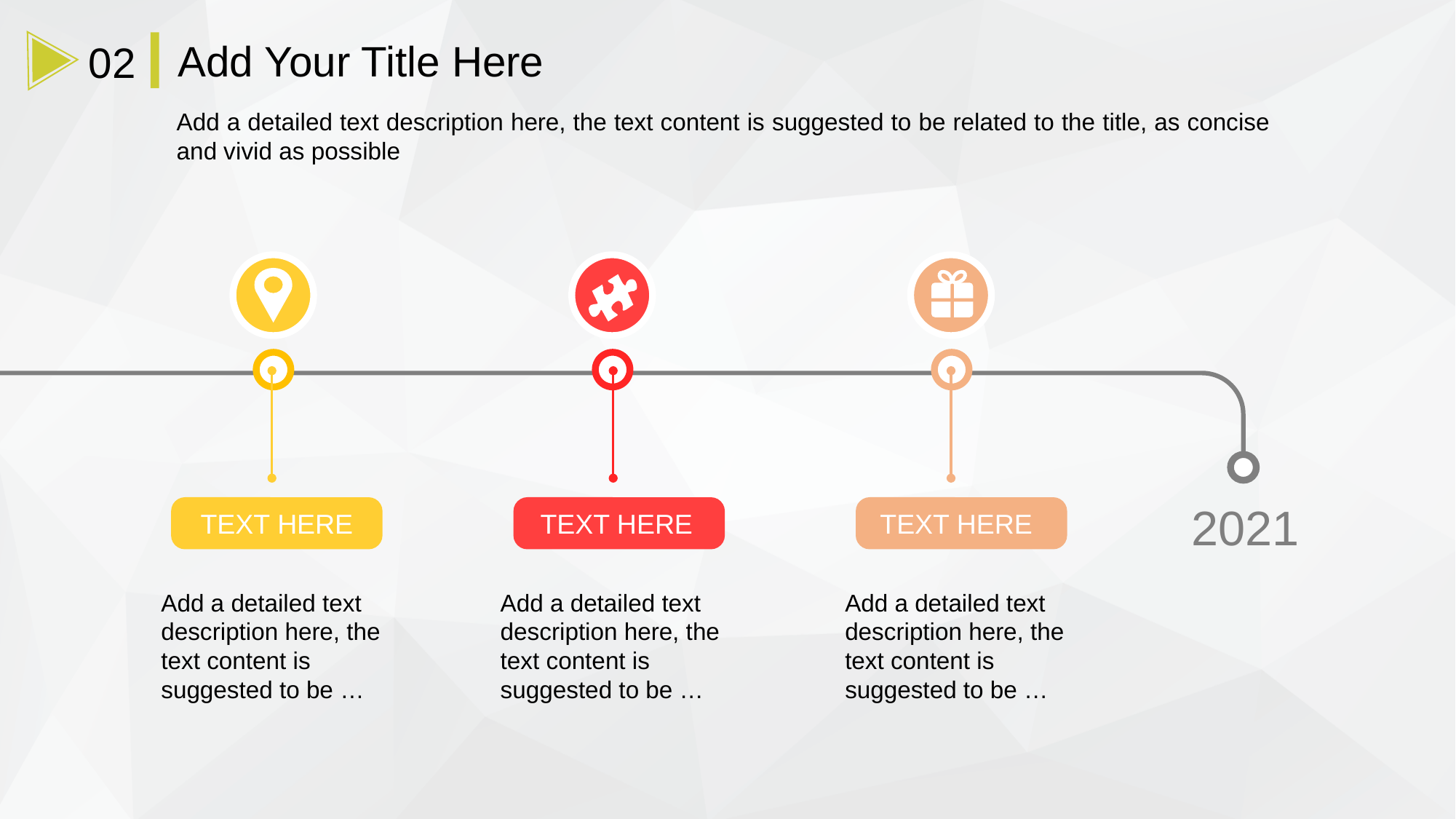

Add Your Title Here
02

Add a detailed text description here, the text content is suggested to be related to the title, as concise and vivid as possible

2021

TEXT HERE

TEXT HERE

TEXT HERE
Add a detailed text description here, the text content is suggested to be …
Add a detailed text description here, the text content is suggested to be …
Add a detailed text description here, the text content is suggested to be …